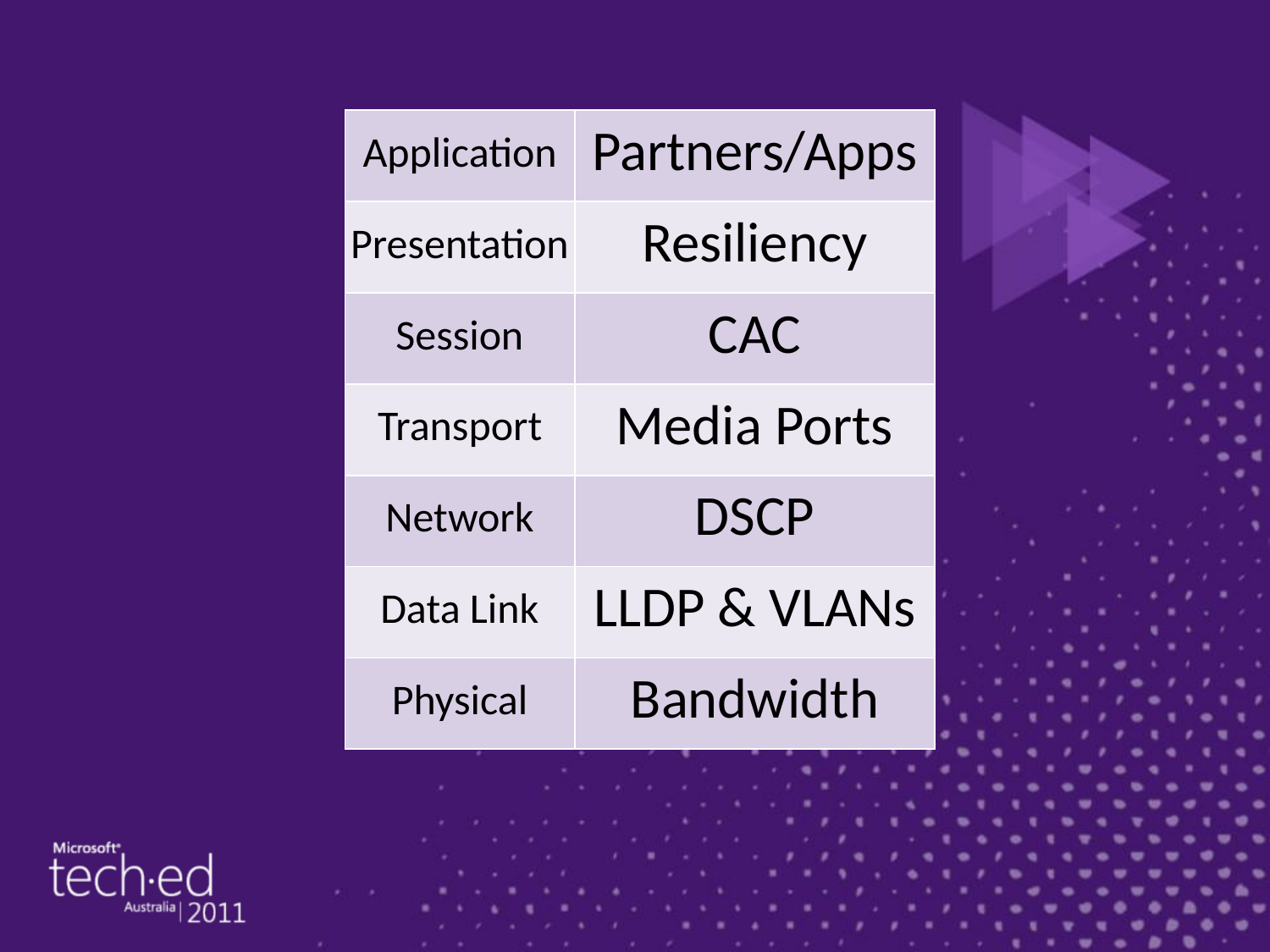

| Application | Partners/Apps |
| --- | --- |
| Presentation | Resiliency |
| Session | CAC |
| Transport | Media Ports |
| Network | DSCP |
| Data Link | LLDP & VLANs |
| Physical | Bandwidth |